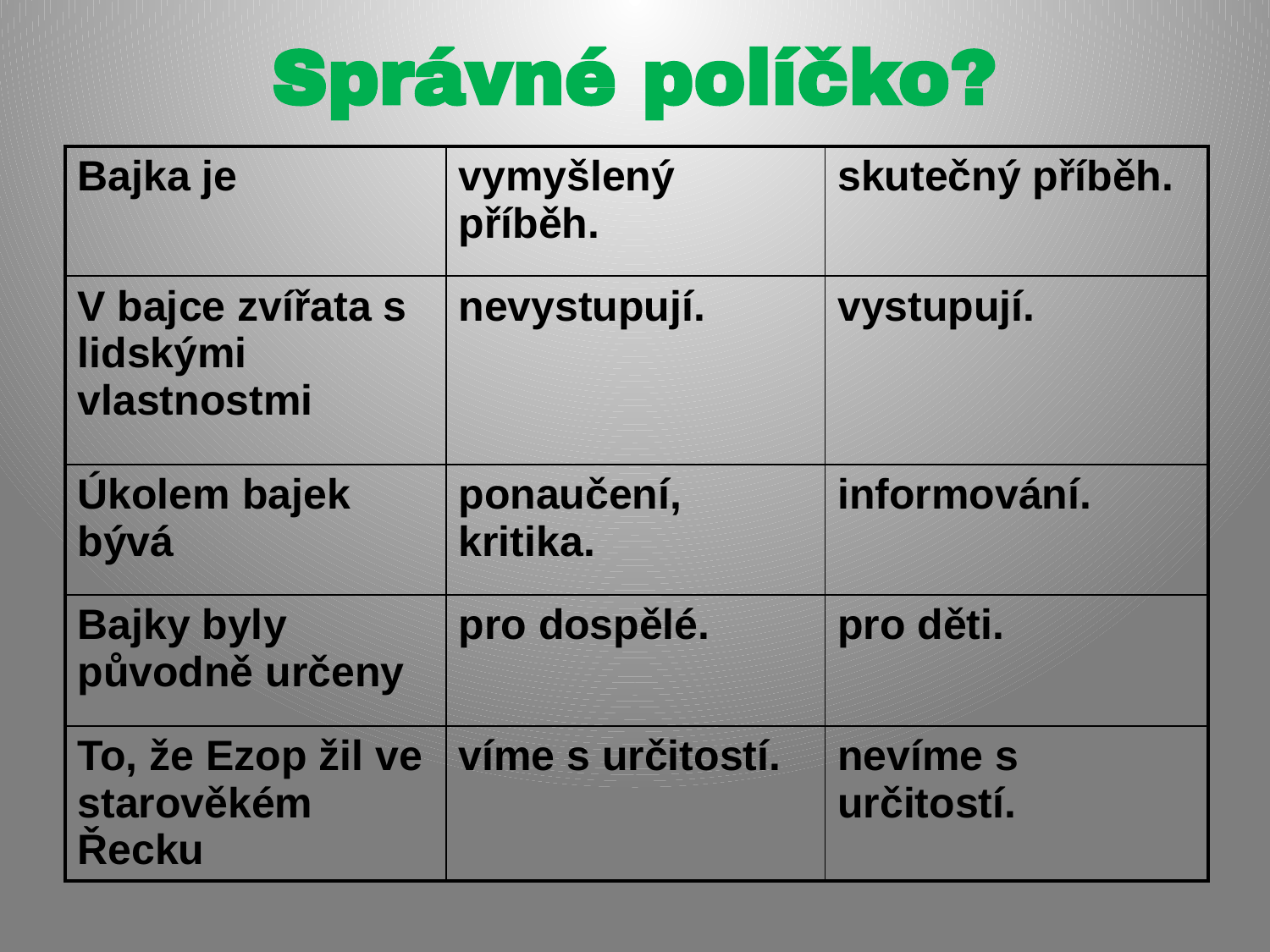

# Správné políčko?
| Bajka je | vymyšlený příběh. | skutečný příběh. |
| --- | --- | --- |
| V bajce zvířata s lidskými vlastnostmi | nevystupují. | vystupují. |
| Úkolem bajek bývá | ponaučení, kritika. | informování. |
| Bajky byly původně určeny | pro dospělé. | pro děti. |
| To, že Ezop žil ve starověkém Řecku | víme s určitostí. | nevíme s určitostí. |